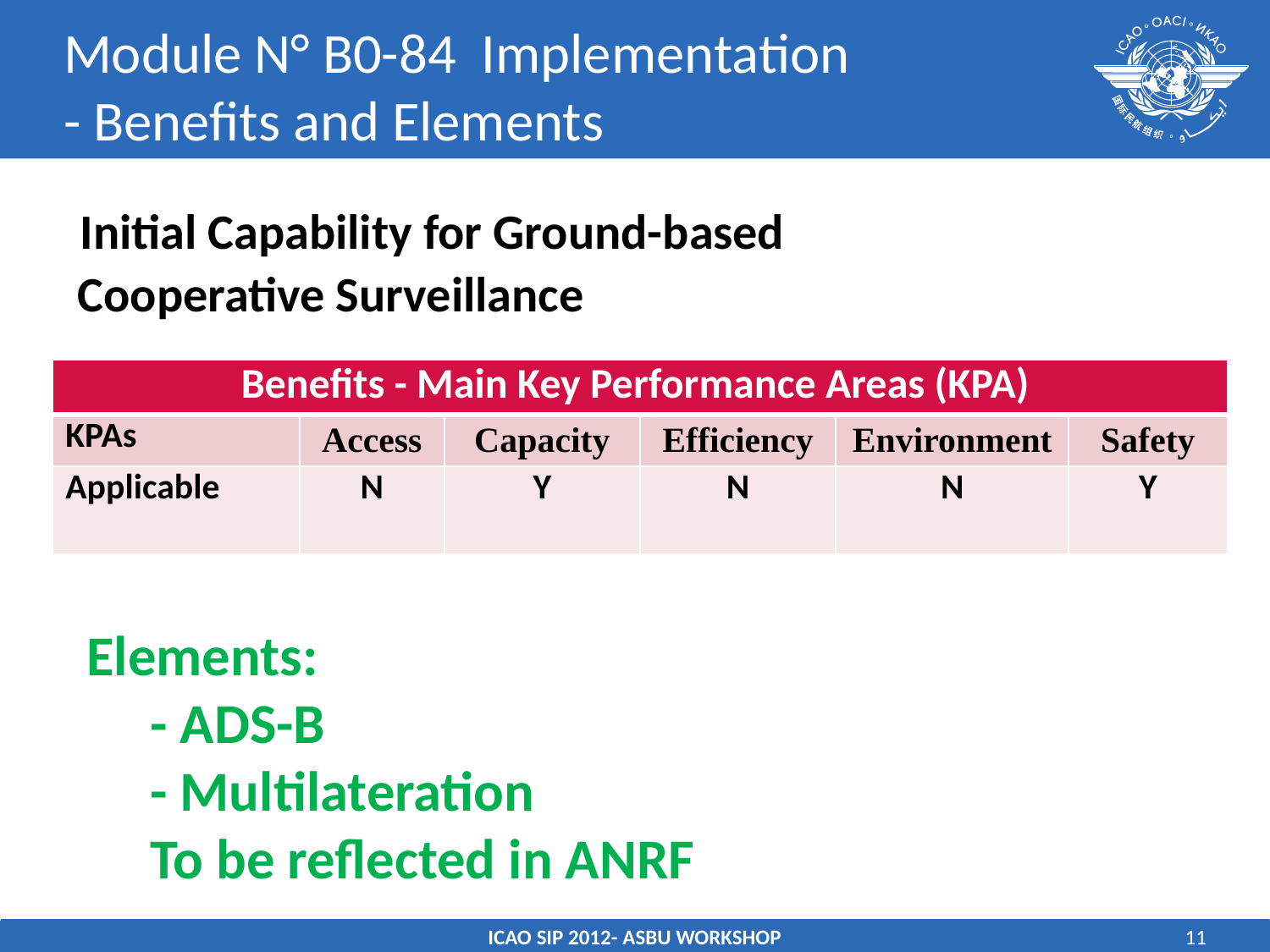

# Module N° B0-84  Implementation                   - Benefits and Elements
 Initial Capability for Ground-based
Cooperative Surveillance
| Benefits - Main Key Performance Areas (KPA) |  |  |  |  |  |
| --- | --- | --- | --- | --- | --- |
| KPAs | Access | Capacity | Efficiency | Environment | Safety |
| Applicable | N | Y | N | N | Y |
Elements:
- ADS-B
- Multilateration
To be reflected in ANRF
ICAO SIP 2012- ASBU WORKSHOP
11